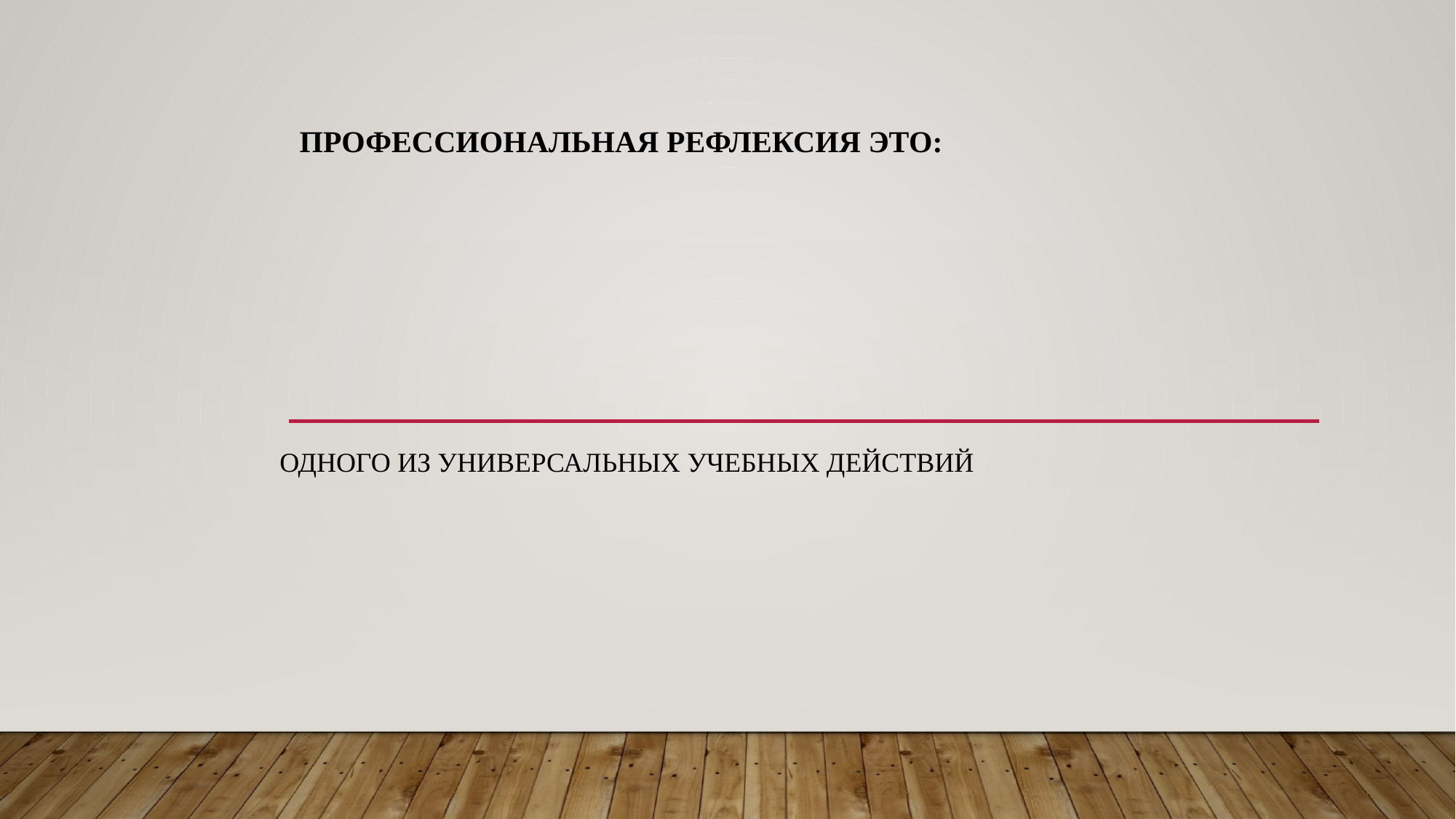

# Профессиональная рефлексия это:
одного из универсальных учебных действий